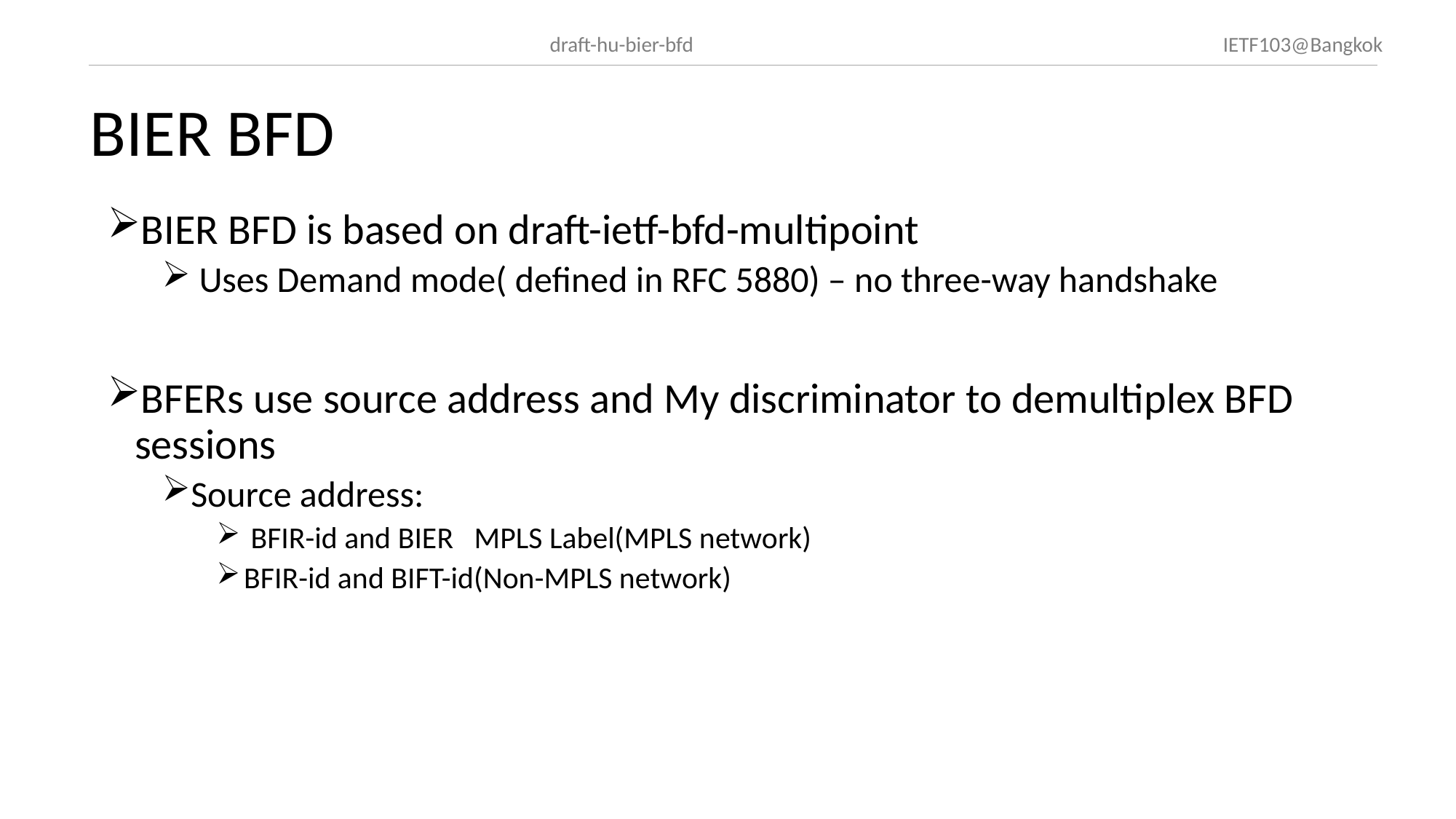

# BIER BFD
BIER BFD is based on draft-ietf-bfd-multipoint
 Uses Demand mode( defined in RFC 5880) – no three-way handshake

BFERs use source address and My discriminator to demultiplex BFD sessions
Source address:
 BFIR-id and BIER   MPLS Label(MPLS network)
BFIR-id and BIFT-id(Non-MPLS network)